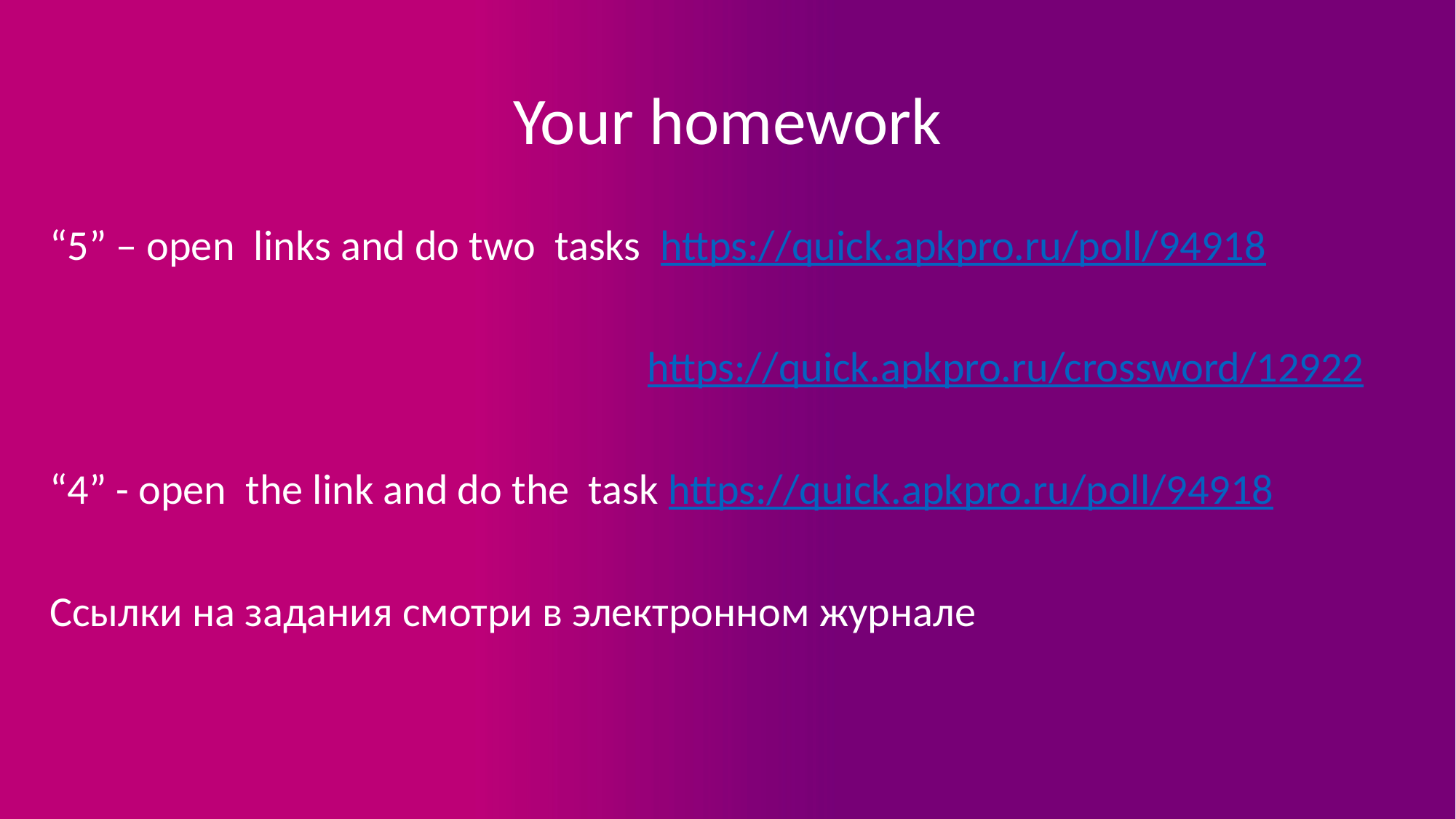

# Your homework
“5” – open  links and do two  tasks  https://quick.apkpro.ru/poll/94918

                                                              https://quick.apkpro.ru/crossword/12922

“4” - open  the link and do the  task https://quick.apkpro.ru/poll/94918

Ссылки на задания смотри в электронном журнале